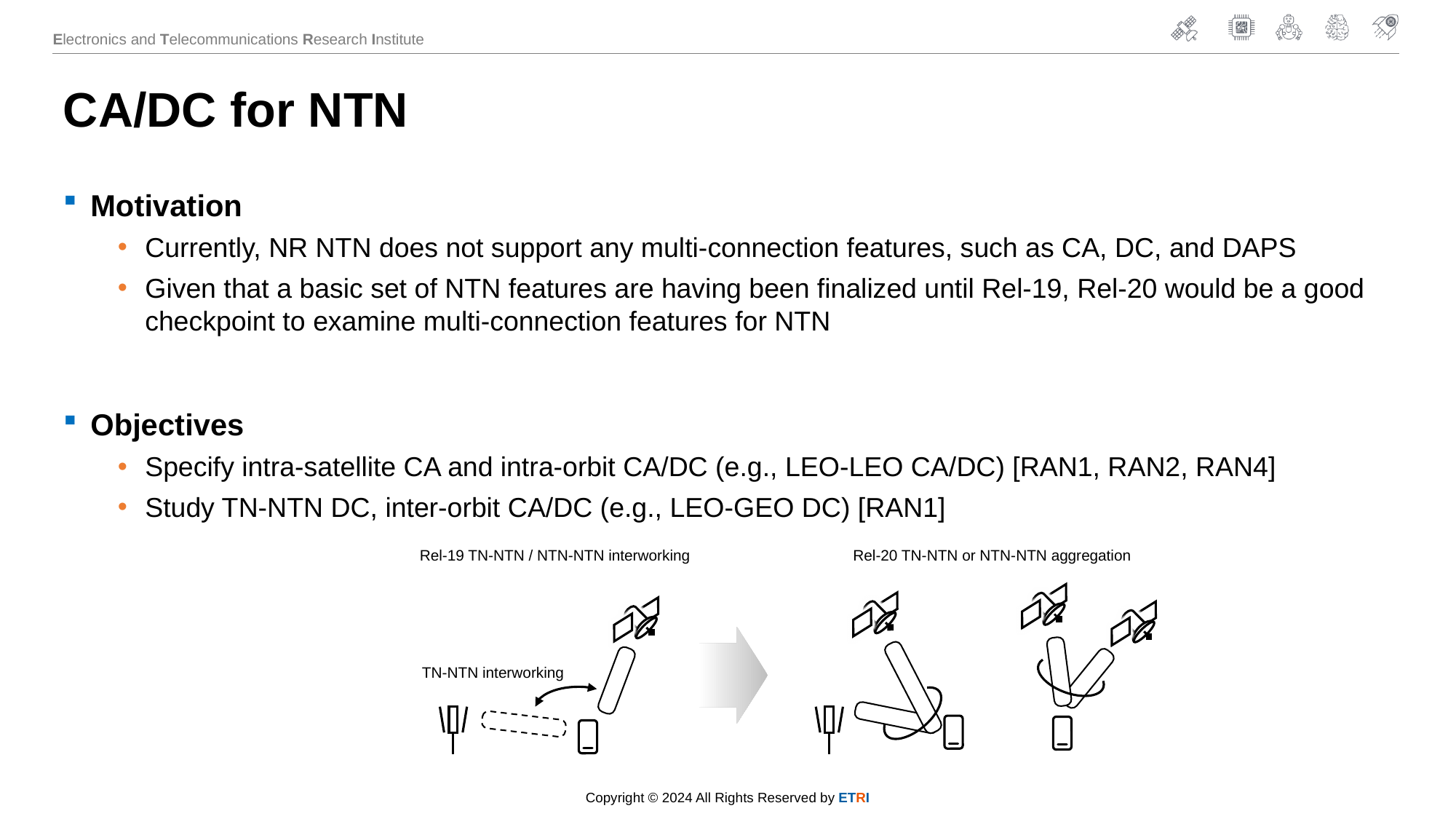

# CA/DC for NTN
Motivation
Currently, NR NTN does not support any multi-connection features, such as CA, DC, and DAPS
Given that a basic set of NTN features are having been finalized until Rel-19, Rel-20 would be a good checkpoint to examine multi-connection features for NTN

Objectives
Specify intra-satellite CA and intra-orbit CA/DC (e.g., LEO-LEO CA/DC) [RAN1, RAN2, RAN4]
Study TN-NTN DC, inter-orbit CA/DC (e.g., LEO-GEO DC) [RAN1]

Rel-19 TN-NTN / NTN-NTN interworking
Rel-20 TN-NTN or NTN-NTN aggregation

TN-NTN interworking

Copyright © 2024 All Rights Reserved by ETRI